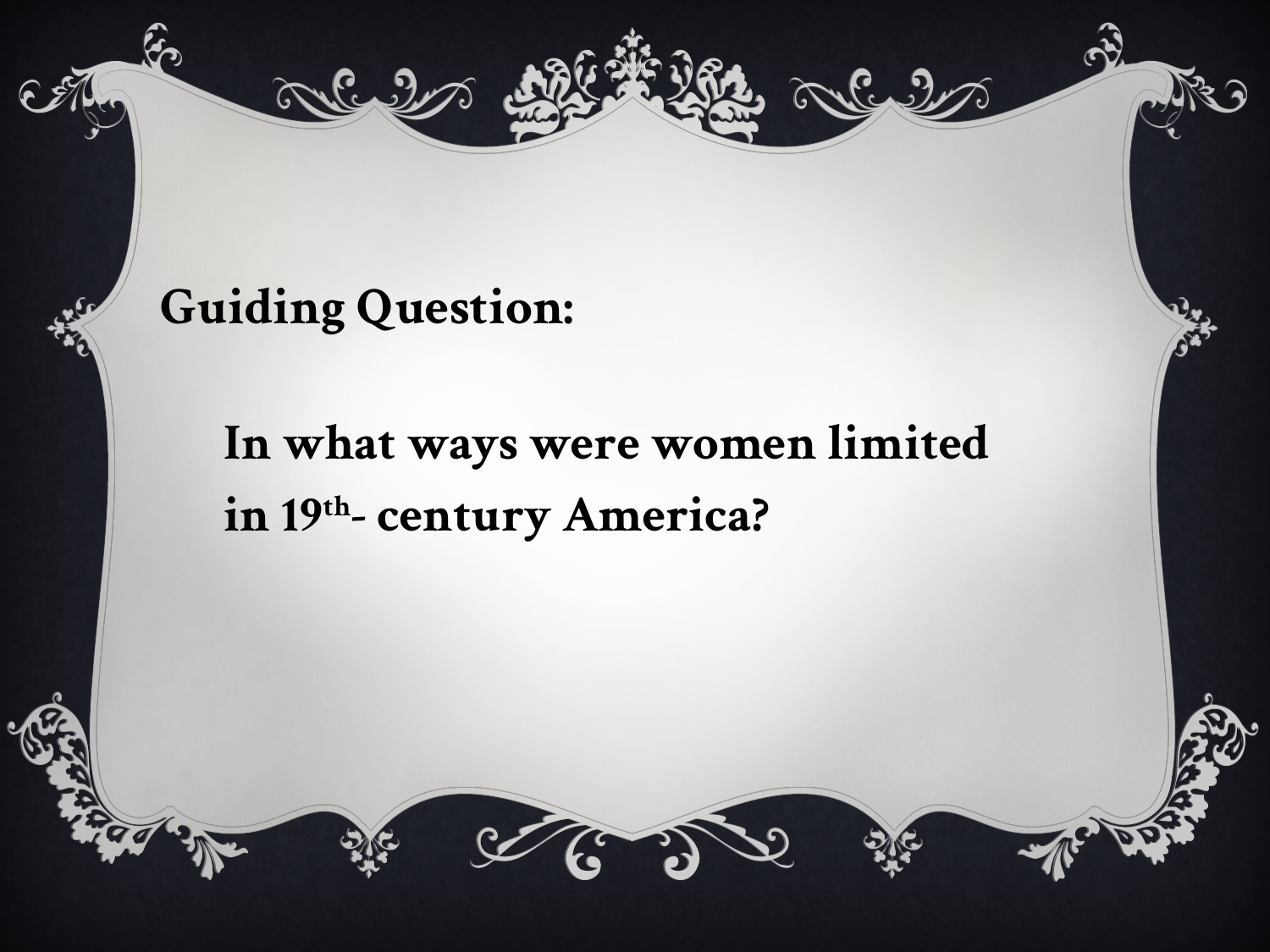

Guiding Question:

In what ways were women limited
in 19th- century America?